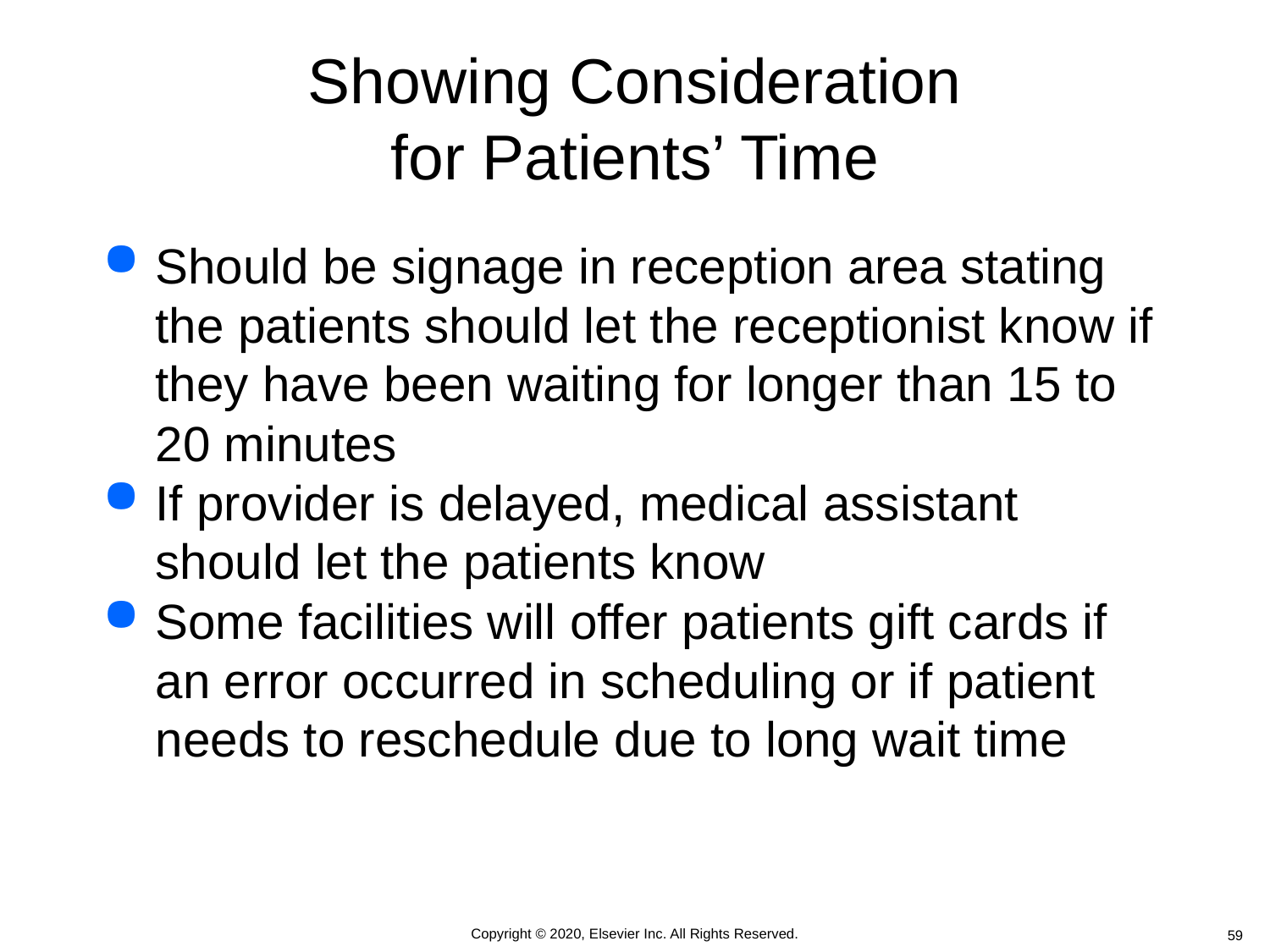

# Showing Consideration for Patients’ Time
Should be signage in reception area stating the patients should let the receptionist know if they have been waiting for longer than 15 to 20 minutes
If provider is delayed, medical assistant should let the patients know
Some facilities will offer patients gift cards if an error occurred in scheduling or if patient needs to reschedule due to long wait time

 59